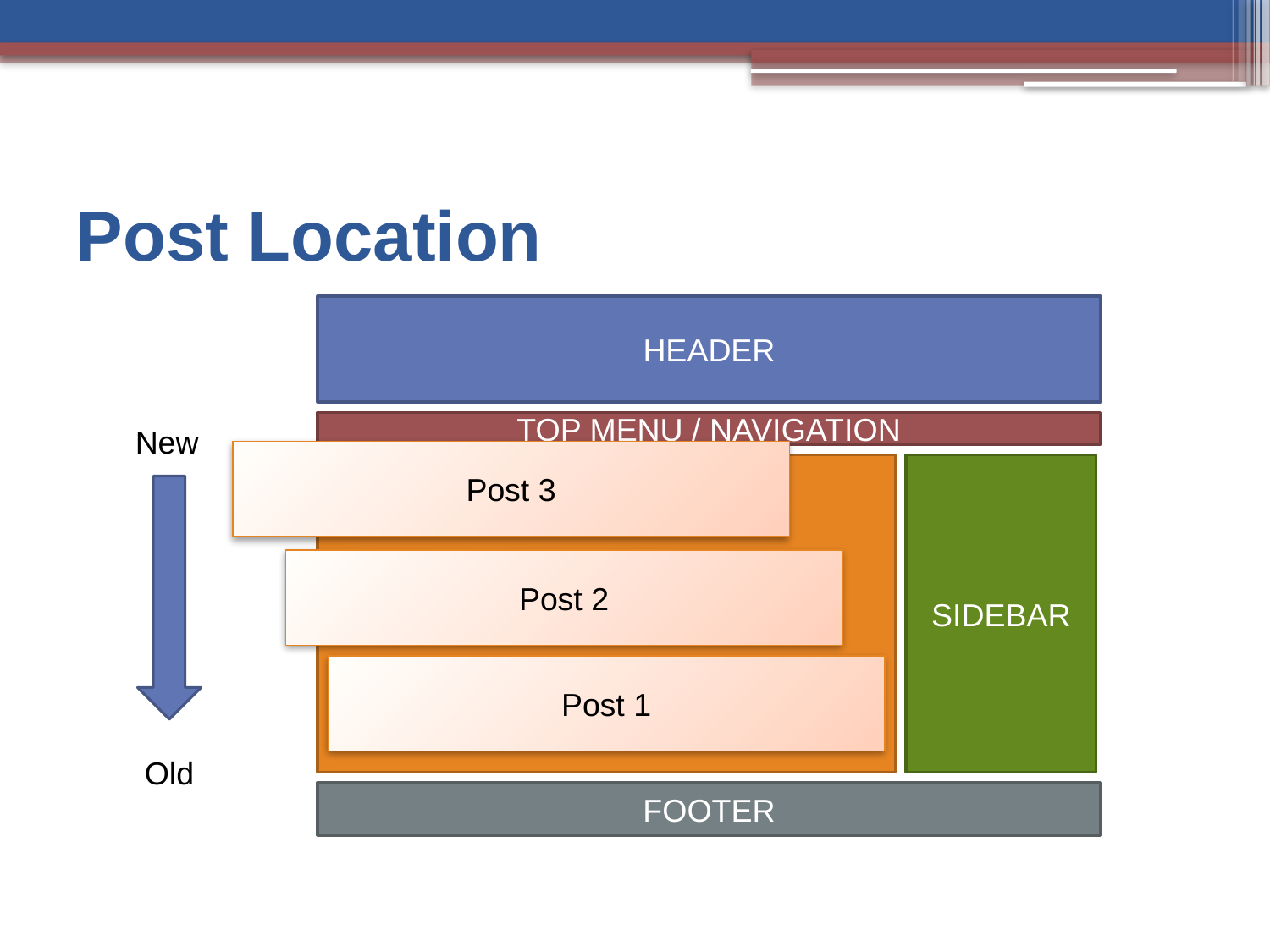

# Post Location
HEADER
TOP MENU / NAVIGATION
New
Post 3
CONTENT
SIDEBAR

Post 2
Post 1
Old
FOOTER